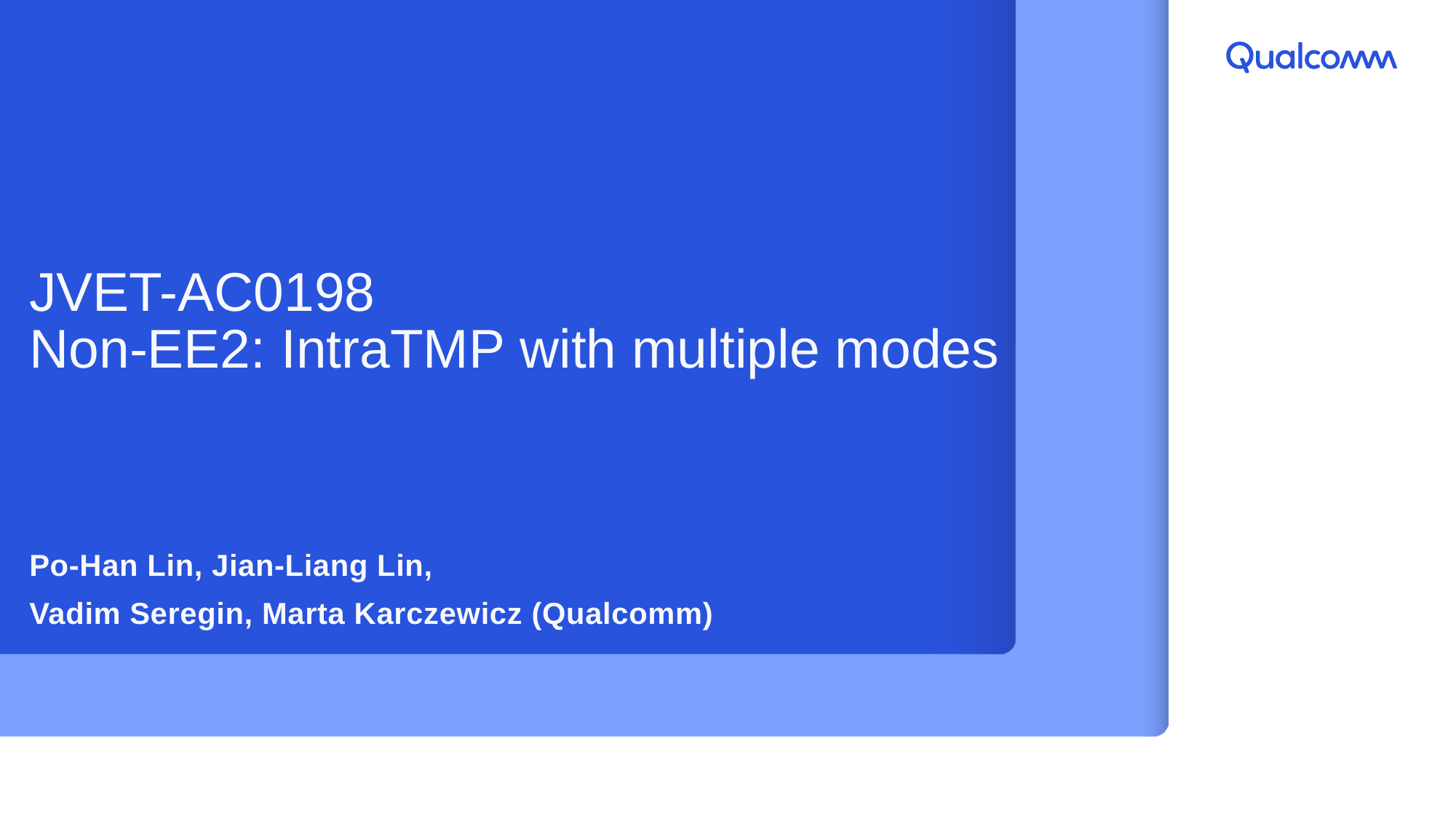

# JVET-AC0198 Non-EE2: IntraTMP with multiple modes
Po-Han Lin, Jian-Liang Lin,
Vadim Seregin, Marta Karczewicz (Qualcomm)